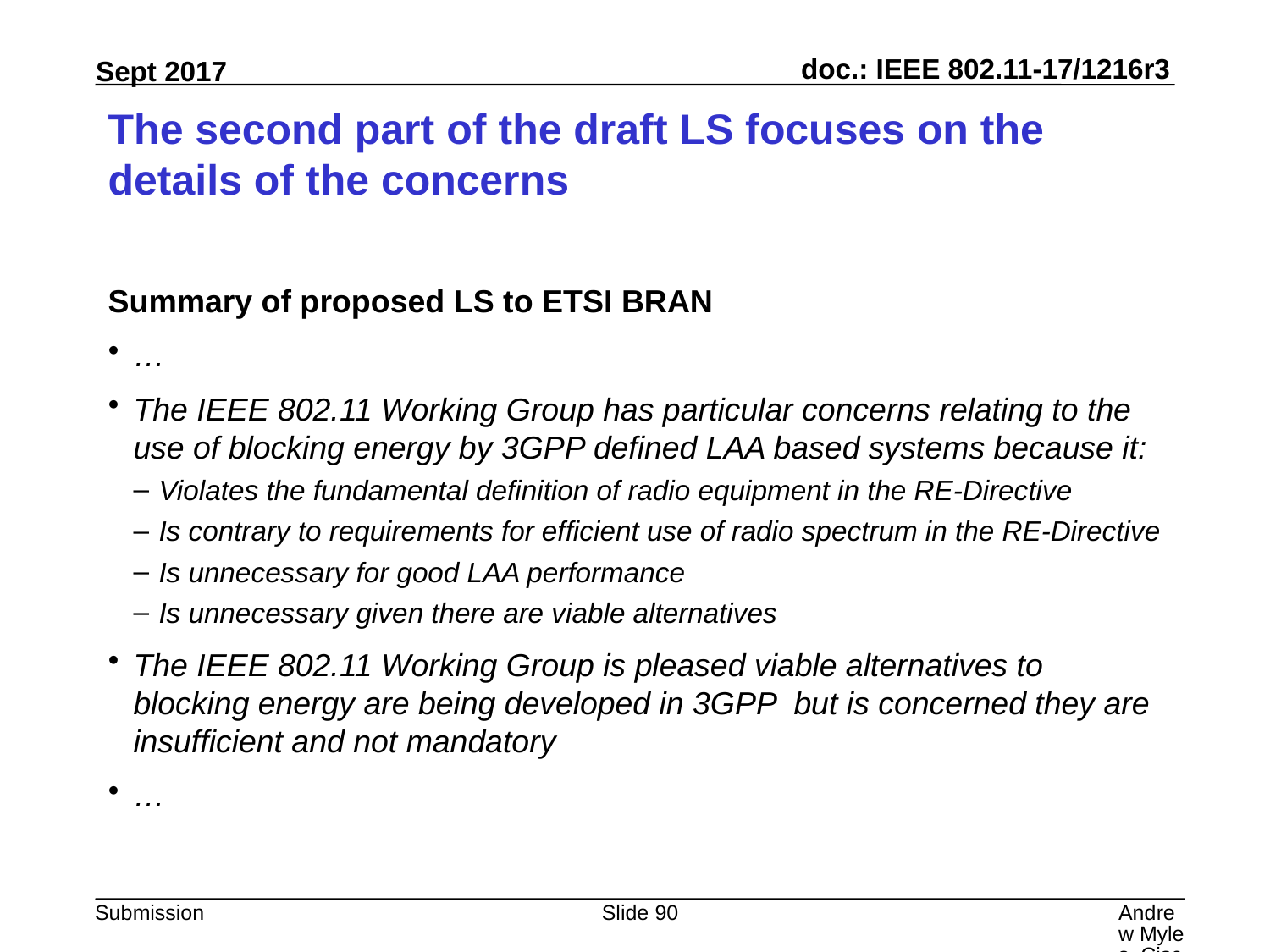

# The second part of the draft LS focuses on the details of the concerns
Summary of proposed LS to ETSI BRAN
…
The IEEE 802.11 Working Group has particular concerns relating to the use of blocking energy by 3GPP defined LAA based systems because it:
Violates the fundamental definition of radio equipment in the RE-Directive
Is contrary to requirements for efficient use of radio spectrum in the RE-Directive
Is unnecessary for good LAA performance
Is unnecessary given there are viable alternatives
The IEEE 802.11 Working Group is pleased viable alternatives to blocking energy are being developed in 3GPP  but is concerned they are insufficient and not mandatory
…
Slide 90
Andrew Myles, Cisco